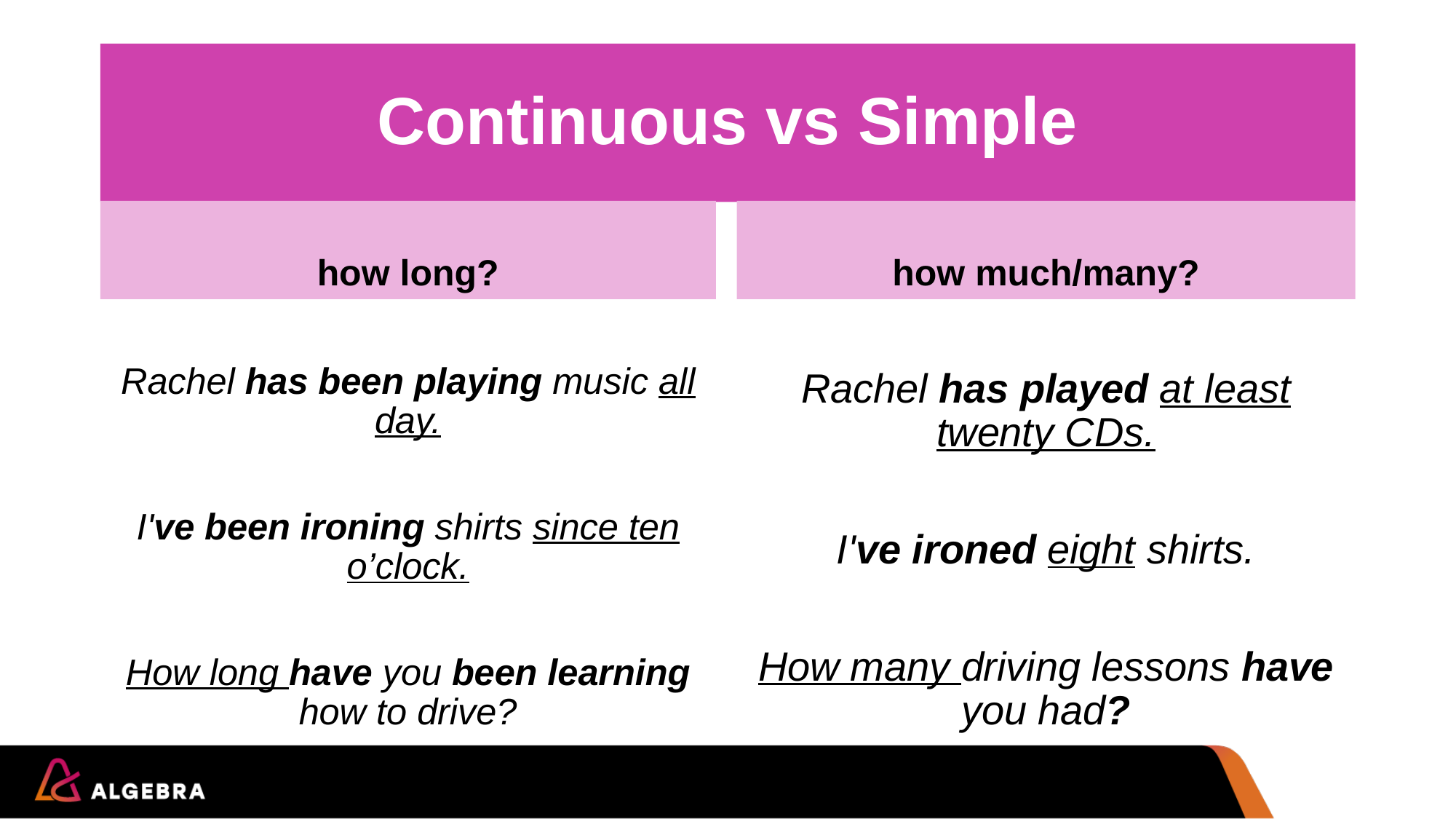

# Continuous vs Simple
how long?
how much/many?

Rachel has been playing music all day.

I've been ironing shirts since ten o’clock.

How long have you been learning how to drive?

Rachel has played at least twenty CDs.

I've ironed eight shirts.

How many driving lessons have you had?